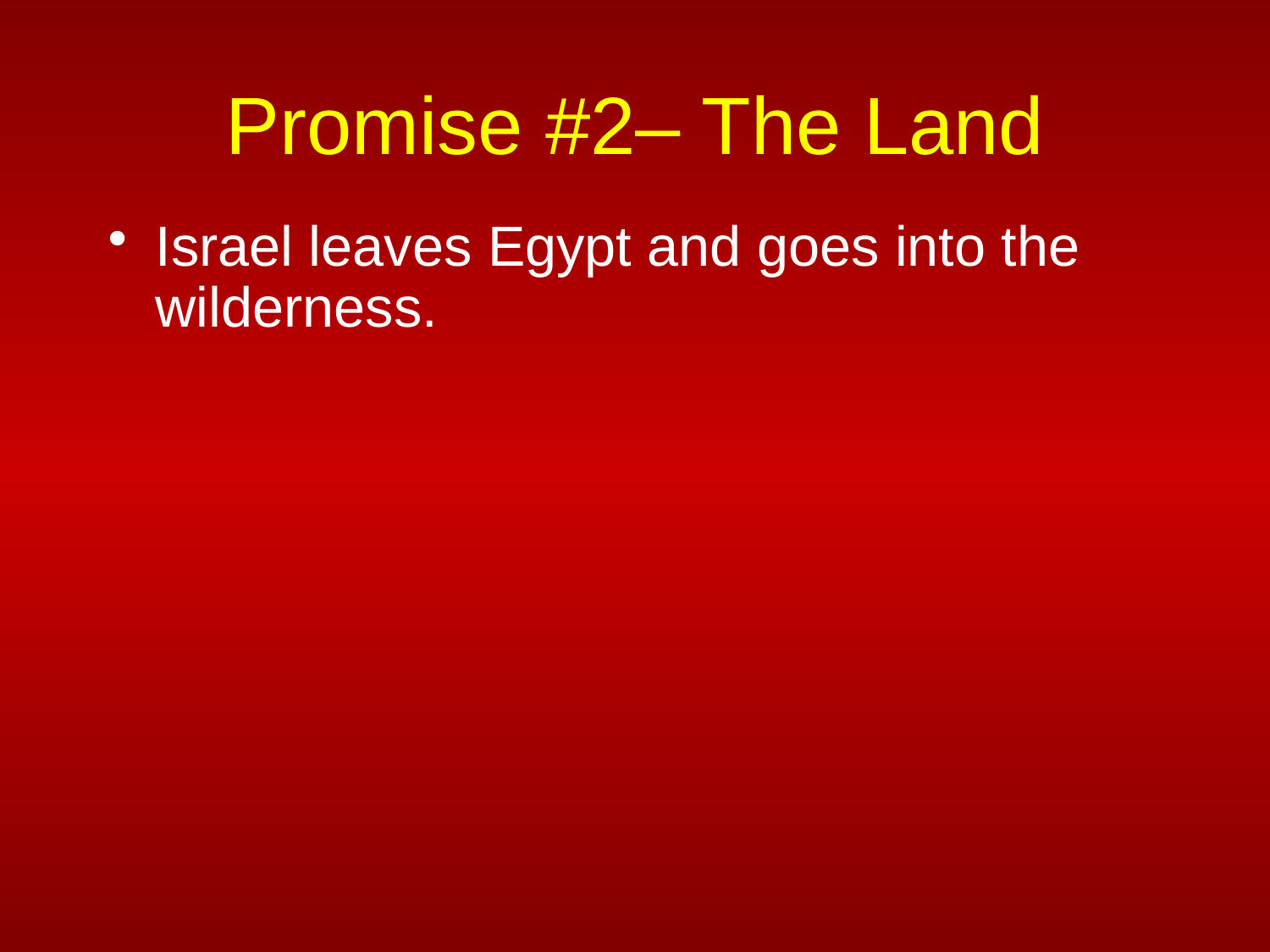

# Promise #2– The Land
Israel leaves Egypt and goes into the wilderness.